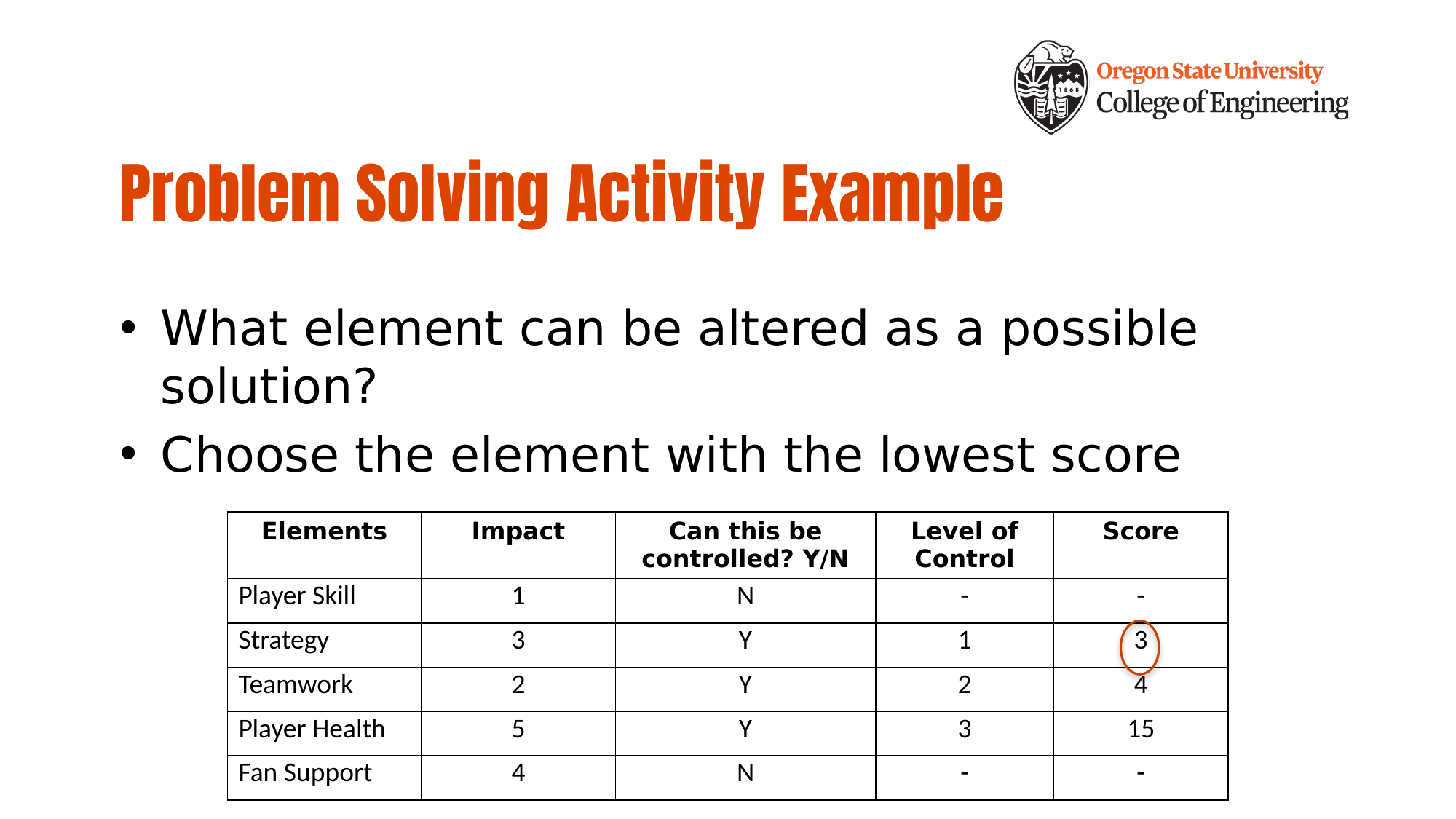

# Problem Solving Activity Example
What element can be altered as a possible solution?
Choose the element with the lowest score
| Elements | Impact | Can this be controlled? Y/N | Level of Control | Score |
| --- | --- | --- | --- | --- |
| Player Skill | 1 | N | - | - |
| Strategy | 3 | Y | 1 | 3 |
| Teamwork | 2 | Y | 2 | 4 |
| Player Health | 5 | Y | 3 | 15 |
| Fan Support | 4 | N | - | - |